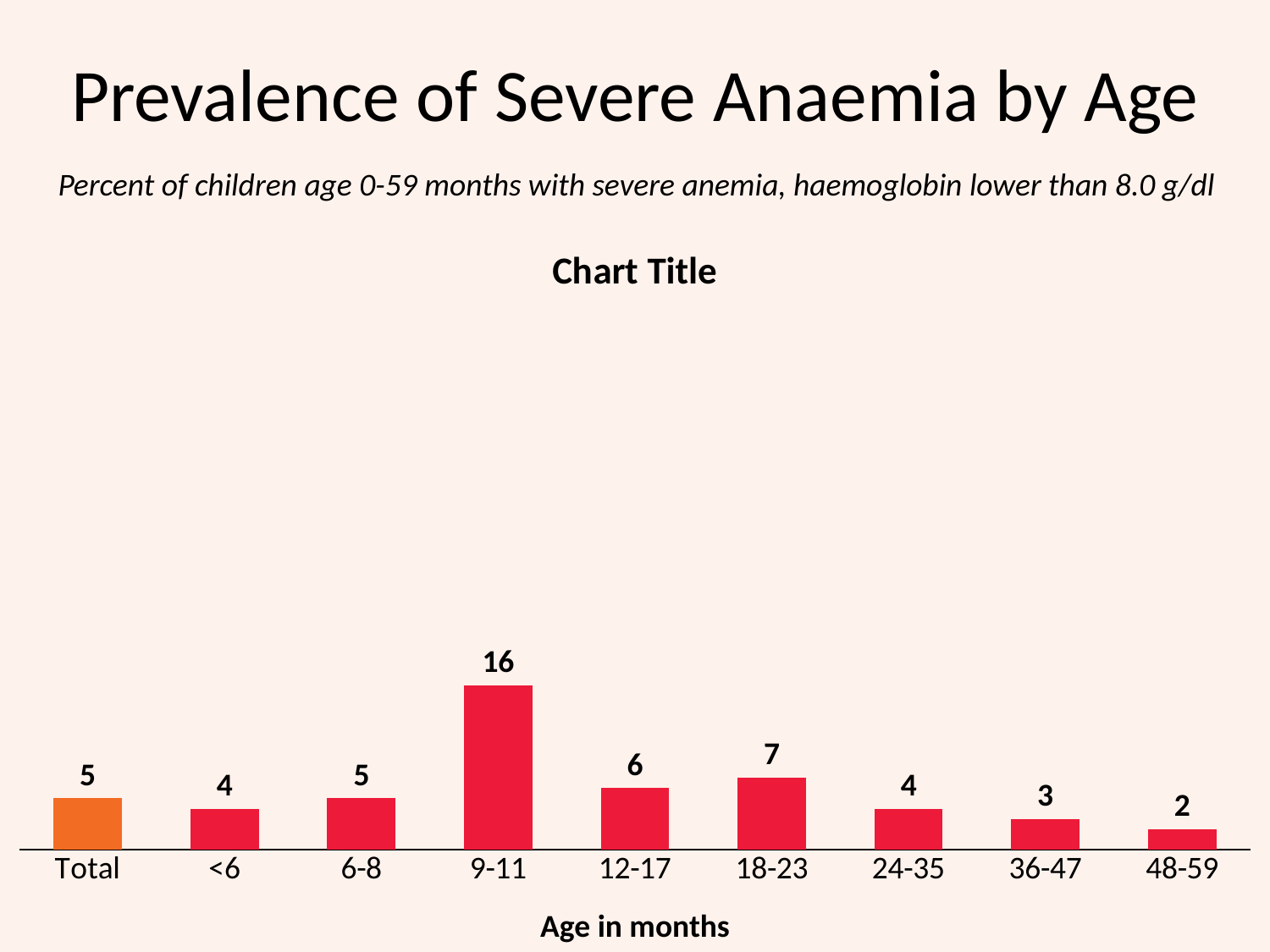

Prevalence of Severe Anaemia by Age
Percent of children age 0-59 months with severe anemia, haemoglobin lower than 8.0 g/dl

### Chart:

| Category |  |
|---|---|
| Total | 5.0 |
| <6 | 4.0 |
| 6-8 | 5.0 |
| 9-11 | 16.0 |
| 12-17 | 6.0 |
| 18-23 | 7.0 |
| 24-35 | 4.0 |
| 36-47 | 3.0 |
| 48-59 | 2.0 |
Age in months